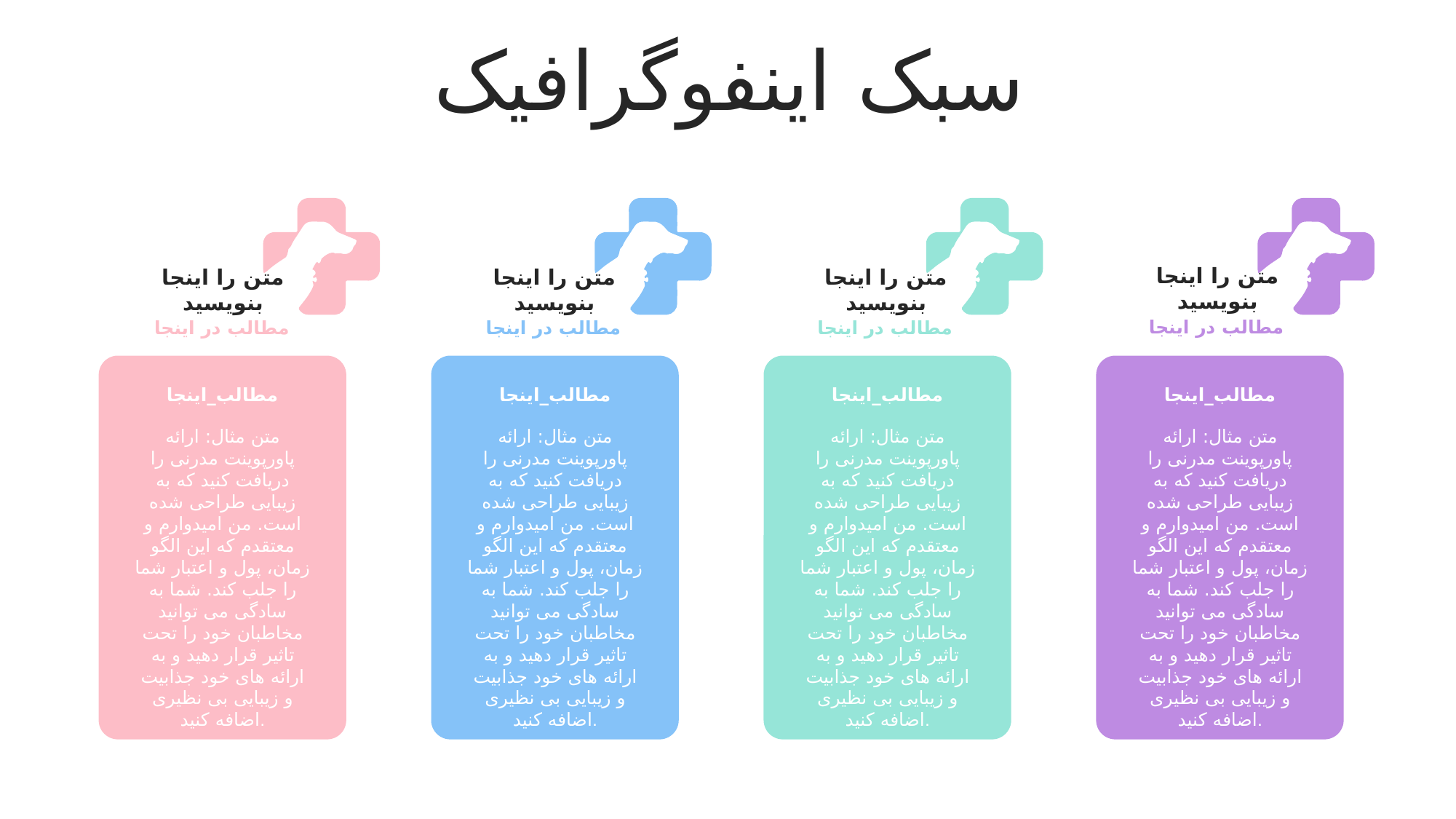

سبک اینفوگرافیک

متن را اینجا بنویسید
مطالب در اینجا
متن را اینجا بنویسید
مطالب در اینجا
متن را اینجا بنویسید
مطالب در اینجا
متن را اینجا بنویسید
مطالب در اینجا

مطالب_اینجا
متن مثال: ارائه پاورپوینت مدرنی را دریافت کنید که به زیبایی طراحی شده است. من امیدوارم و معتقدم که این الگو زمان، پول و اعتبار شما را جلب کند. شما به سادگی می توانید مخاطبان خود را تحت تاثیر قرار دهید و به ارائه های خود جذابیت و زیبایی بی نظیری اضافه کنید.
مطالب_اینجا
متن مثال: ارائه پاورپوینت مدرنی را دریافت کنید که به زیبایی طراحی شده است. من امیدوارم و معتقدم که این الگو زمان، پول و اعتبار شما را جلب کند. شما به سادگی می توانید مخاطبان خود را تحت تاثیر قرار دهید و به ارائه های خود جذابیت و زیبایی بی نظیری اضافه کنید.
مطالب_اینجا
متن مثال: ارائه پاورپوینت مدرنی را دریافت کنید که به زیبایی طراحی شده است. من امیدوارم و معتقدم که این الگو زمان، پول و اعتبار شما را جلب کند. شما به سادگی می توانید مخاطبان خود را تحت تاثیر قرار دهید و به ارائه های خود جذابیت و زیبایی بی نظیری اضافه کنید.
مطالب_اینجا
متن مثال: ارائه پاورپوینت مدرنی را دریافت کنید که به زیبایی طراحی شده است. من امیدوارم و معتقدم که این الگو زمان، پول و اعتبار شما را جلب کند. شما به سادگی می توانید مخاطبان خود را تحت تاثیر قرار دهید و به ارائه های خود جذابیت و زیبایی بی نظیری اضافه کنید.